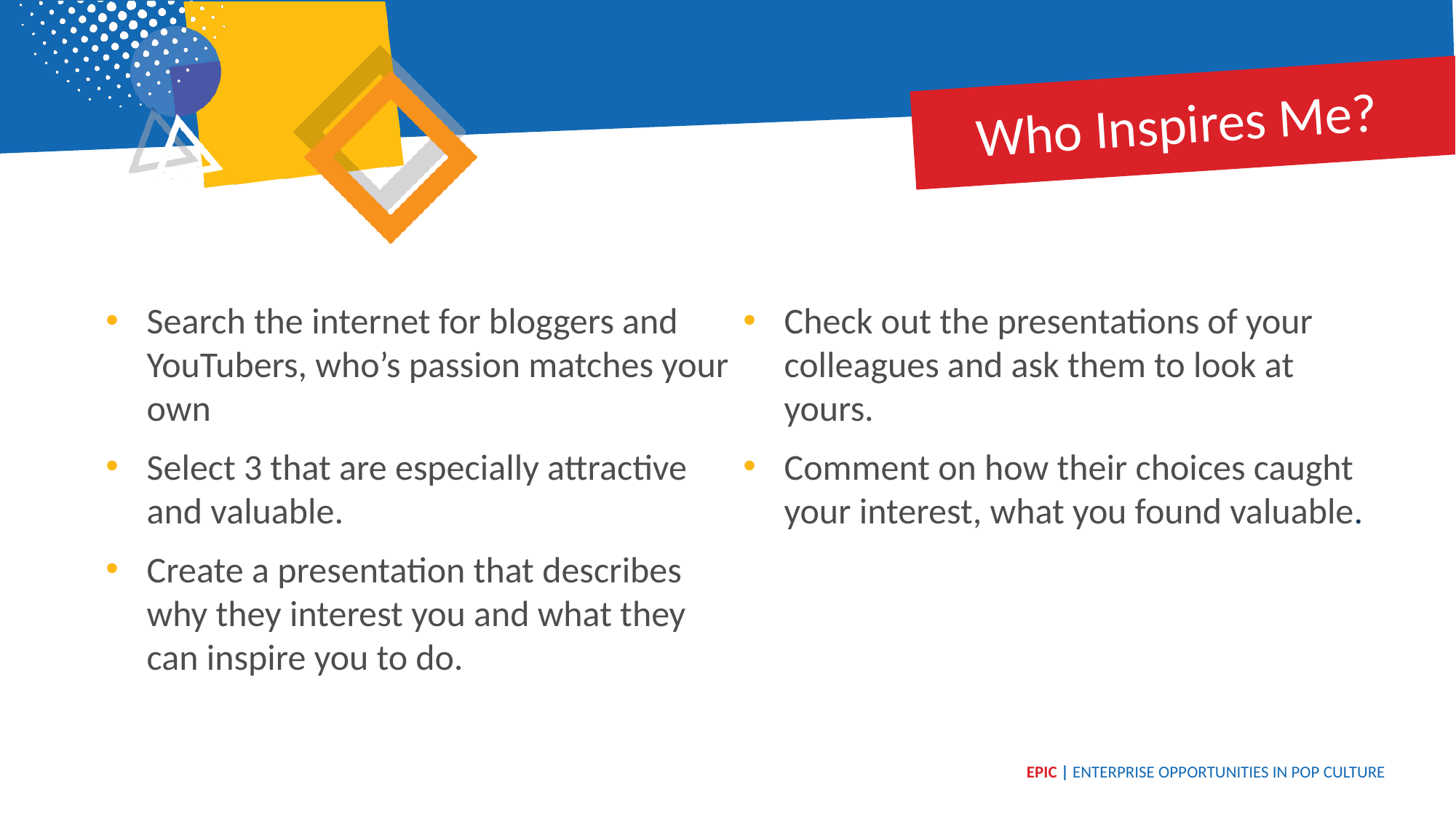

Who Inspires Me?
Search the internet for bloggers and YouTubers, who’s passion matches your own
Select 3 that are especially attractive and valuable.
Create a presentation that describes why they interest you and what they can inspire you to do.
Check out the presentations of your colleagues and ask them to look at yours.
Comment on how their choices caught your interest, what you found valuable.